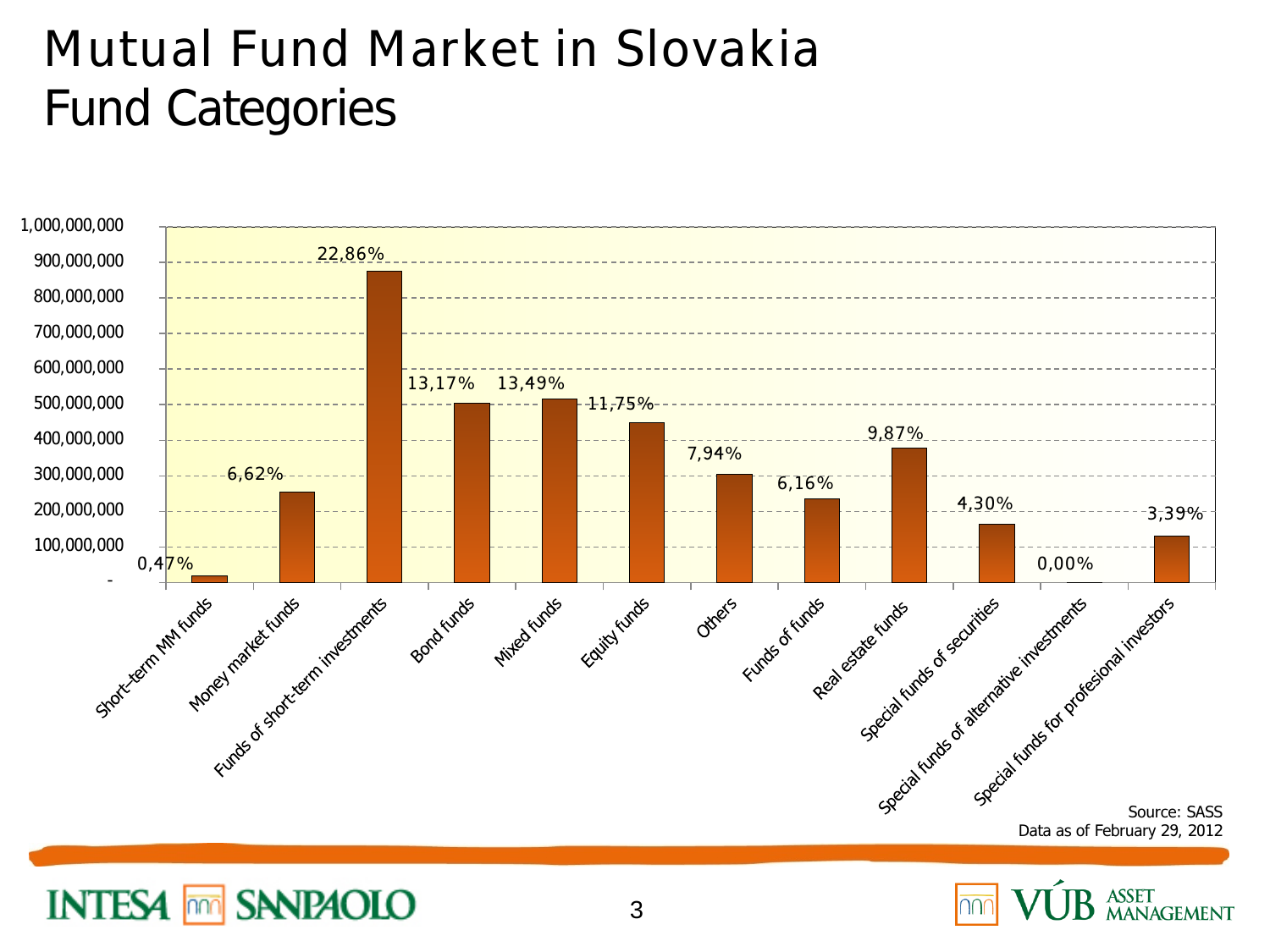

Mutual Fund Market in Slovakia
Fund Categories

### Chart

| Category |  |
|---|---|
| Short–term MM funds | 17901060.09 |
| Money market funds | 253337461.49 |
| Funds of short-term investments | 875214019.1200002 |
| Bond funds | 504437446.96000016 |
| Mixed funds | 516440187.3300001 |
| Equity funds | 449888975.5700004 |
| Others | 303890095.6400002 |
| Funds of funds | 235788880.94000003 |
| Real estate funds  | 377792384.26999974 |
| Special funds of securities | 164564039.76 |
| Special funds of alternative investments | 10028.9 |
| Special funds for profesional investors | 129724528.58999999 |
22,86%
13,17%
13,49%
11,75%
9,87%
7,94%
6,62%
6,16%
4,30%
3,39%
0,47%
0,00%
Source: SASS
Data as of February 29, 2012
3